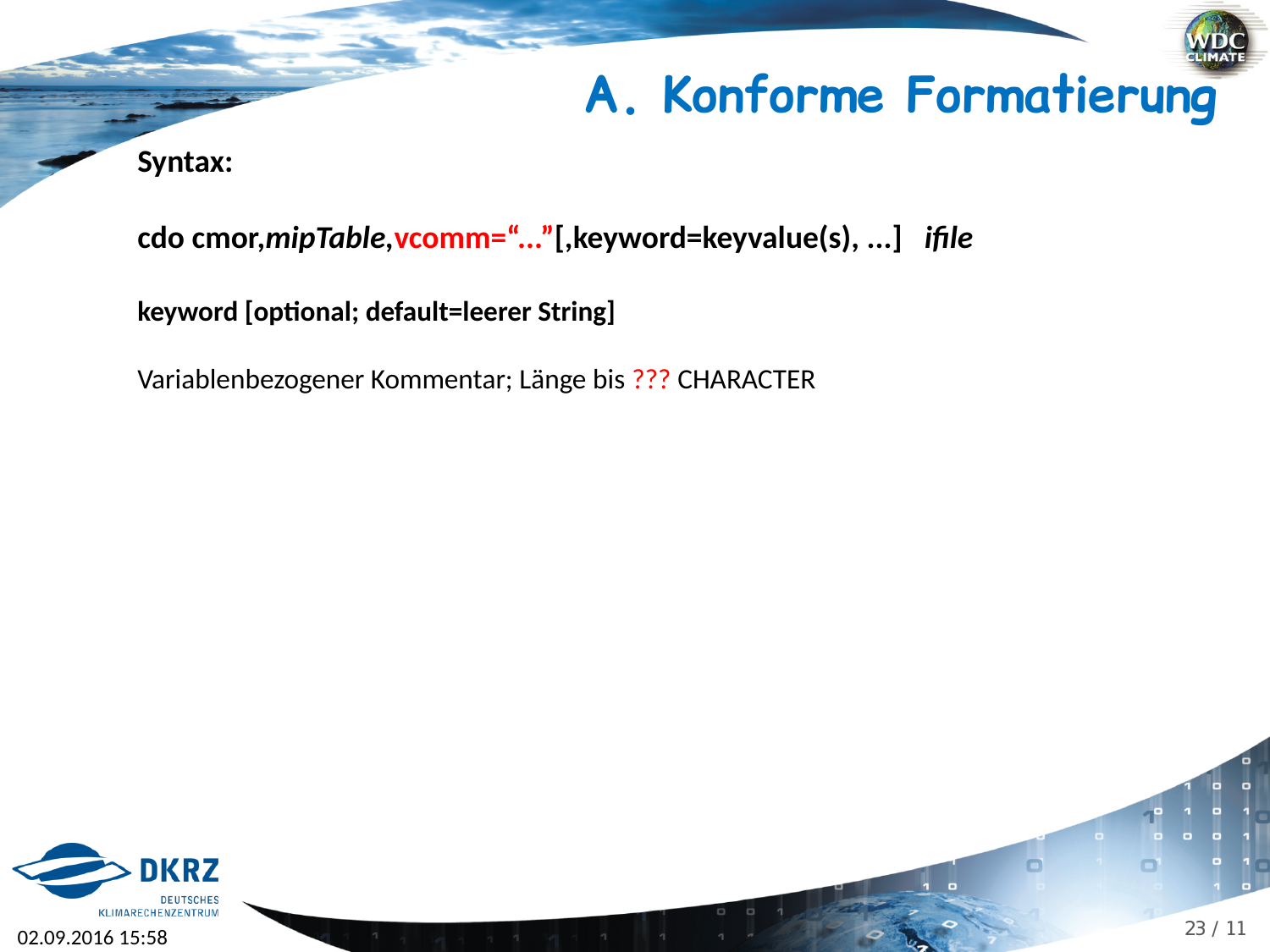

A. Konforme Formatierung

Syntax:
cdo cmor,mipTable,vcomm=“...”[,keyword=keyvalue(s), ...]   ifile
keyword [optional; default=leerer String]
Variablenbezogener Kommentar; Länge bis ??? CHARACTER